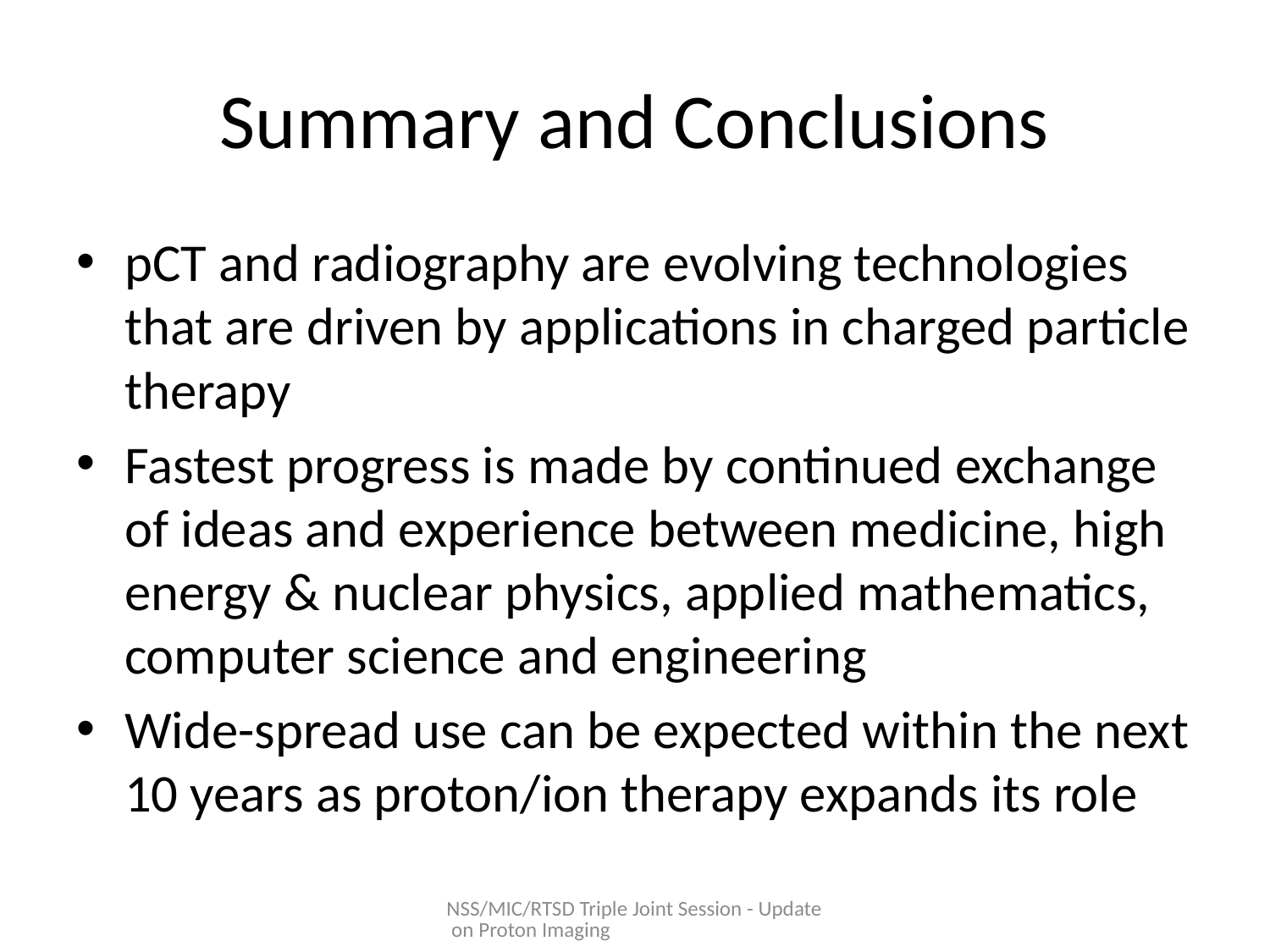

# Summary and Conclusions
pCT and radiography are evolving technologies that are driven by applications in charged particle therapy
Fastest progress is made by continued exchange of ideas and experience between medicine, high energy & nuclear physics, applied mathematics, computer science and engineering
Wide-spread use can be expected within the next 10 years as proton/ion therapy expands its role
NSS/MIC/RTSD Triple Joint Session - Update on Proton Imaging